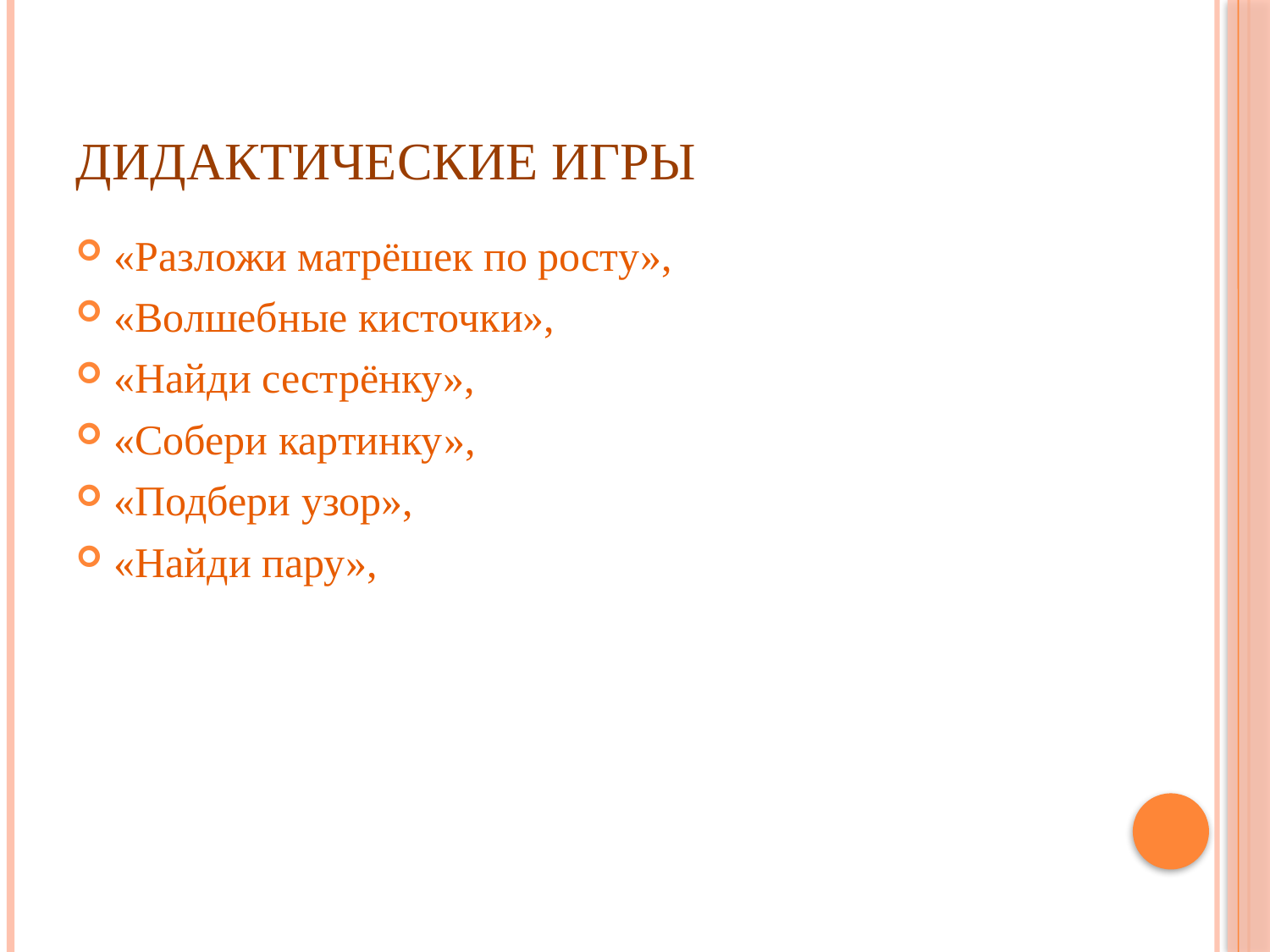

# Дидактические игры
«Разложи матрёшек по росту»,
«Волшебные кисточки»,
«Найди сестрёнку»,
«Собери картинку»,
«Подбери узор»,
«Найди пару»,